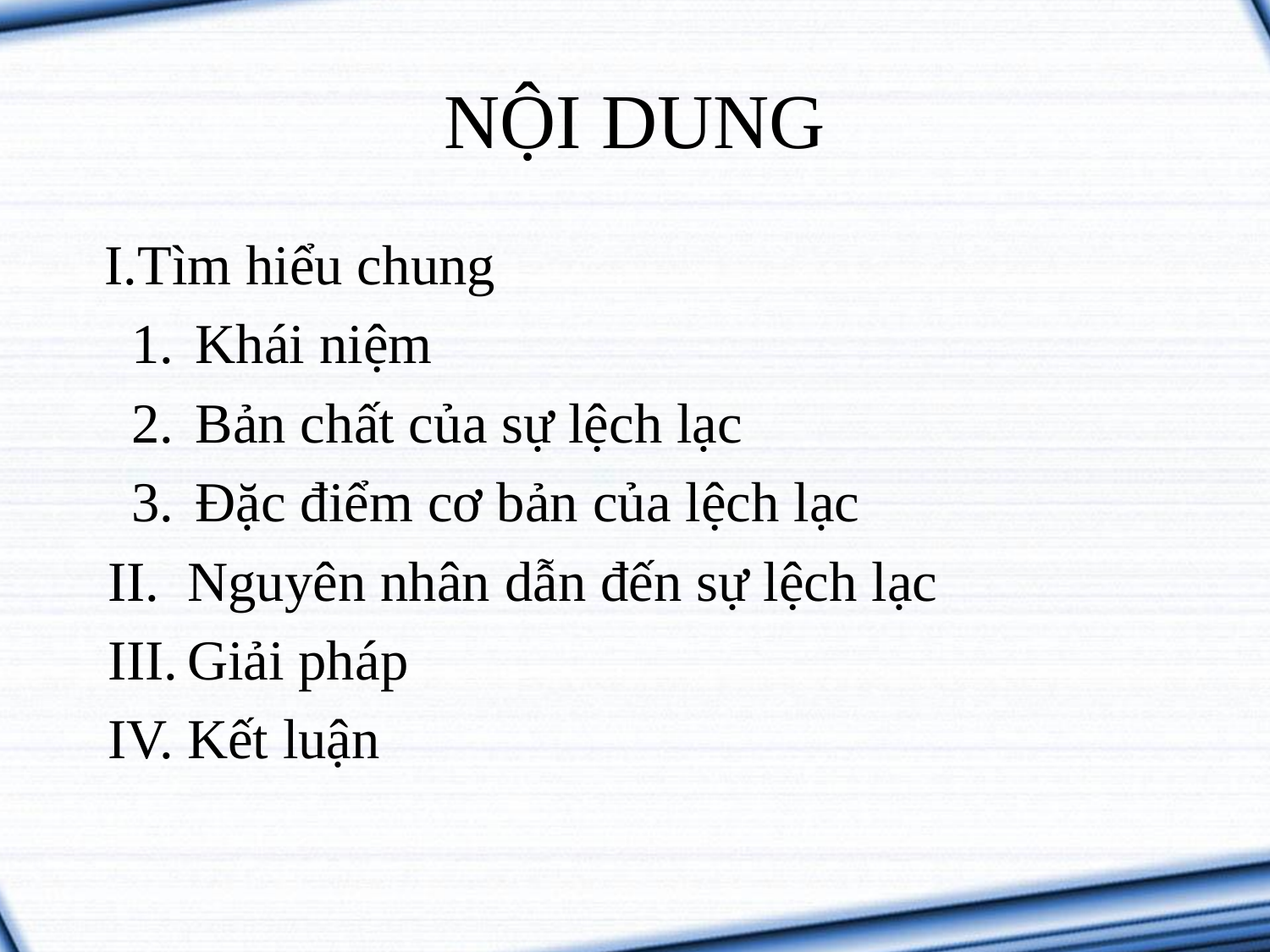

# NỘI DUNG
  I.Tìm hiểu chung
Khái niệm
Bản chất của sự lệch lạc
Đặc điểm cơ bản của lệch lạc
Nguyên nhân dẫn đến sự lệch lạc
Giải pháp
Kết luận